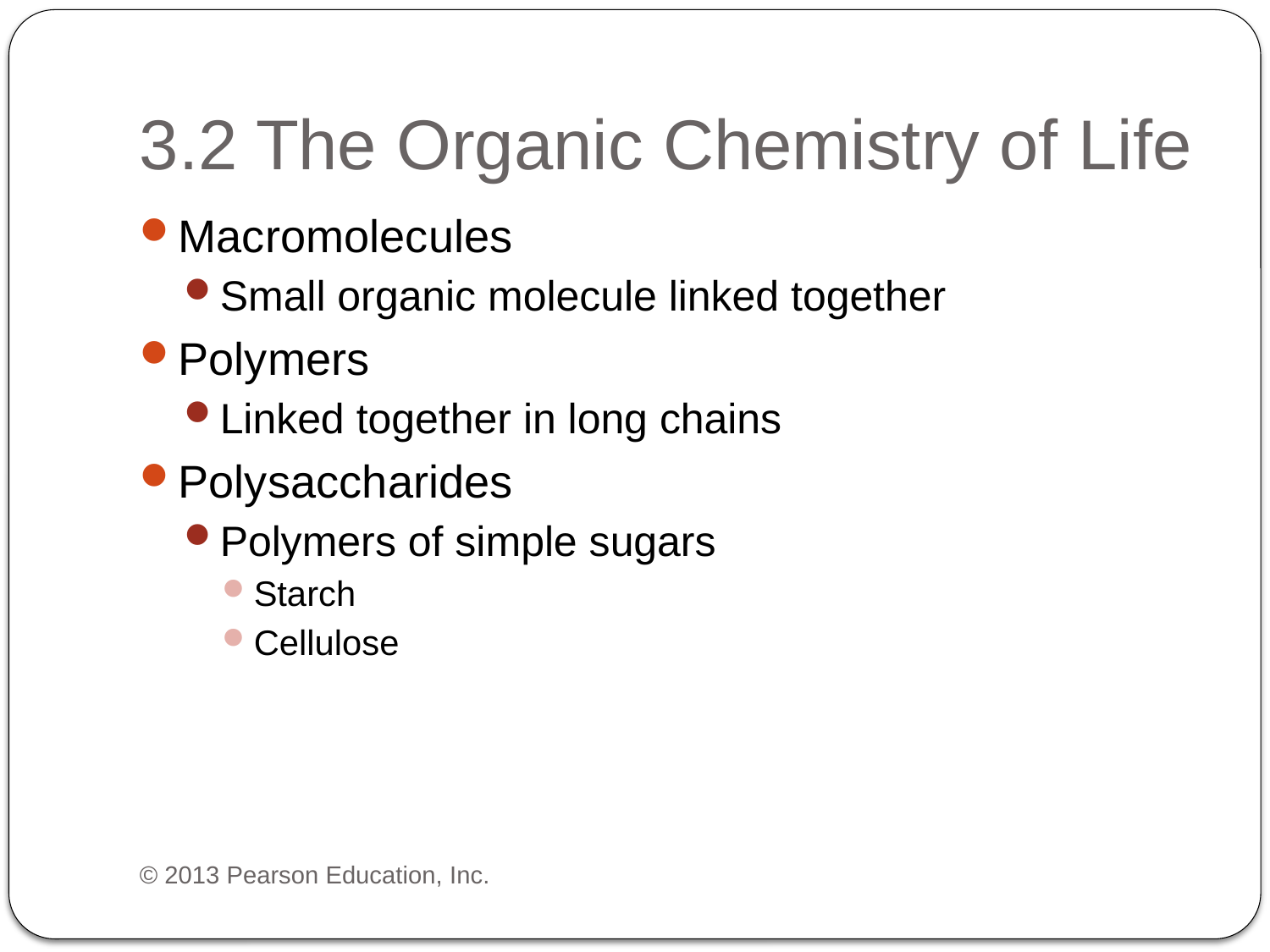

# 3.2 The Organic Chemistry of Life
Macromolecules
Small organic molecule linked together
Polymers
Linked together in long chains
Polysaccharides
Polymers of simple sugars
Starch
Cellulose
© 2013 Pearson Education, Inc.